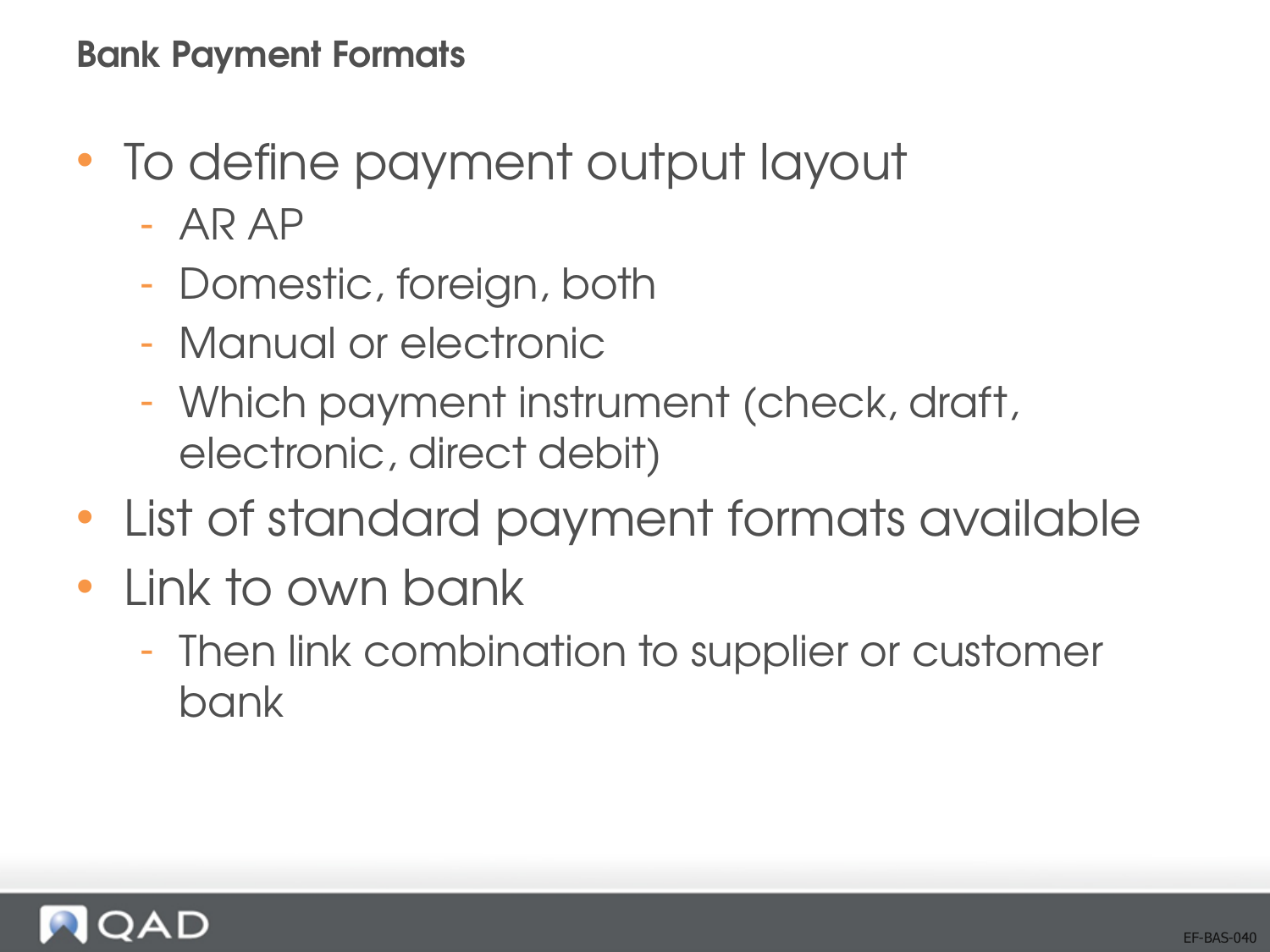

# Bank Payment Formats
To define payment output layout
AR AP
Domestic, foreign, both
Manual or electronic
Which payment instrument (check, draft, electronic, direct debit)
List of standard payment formats available
Link to own bank
Then link combination to supplier or customer bank
EF-BAS-040